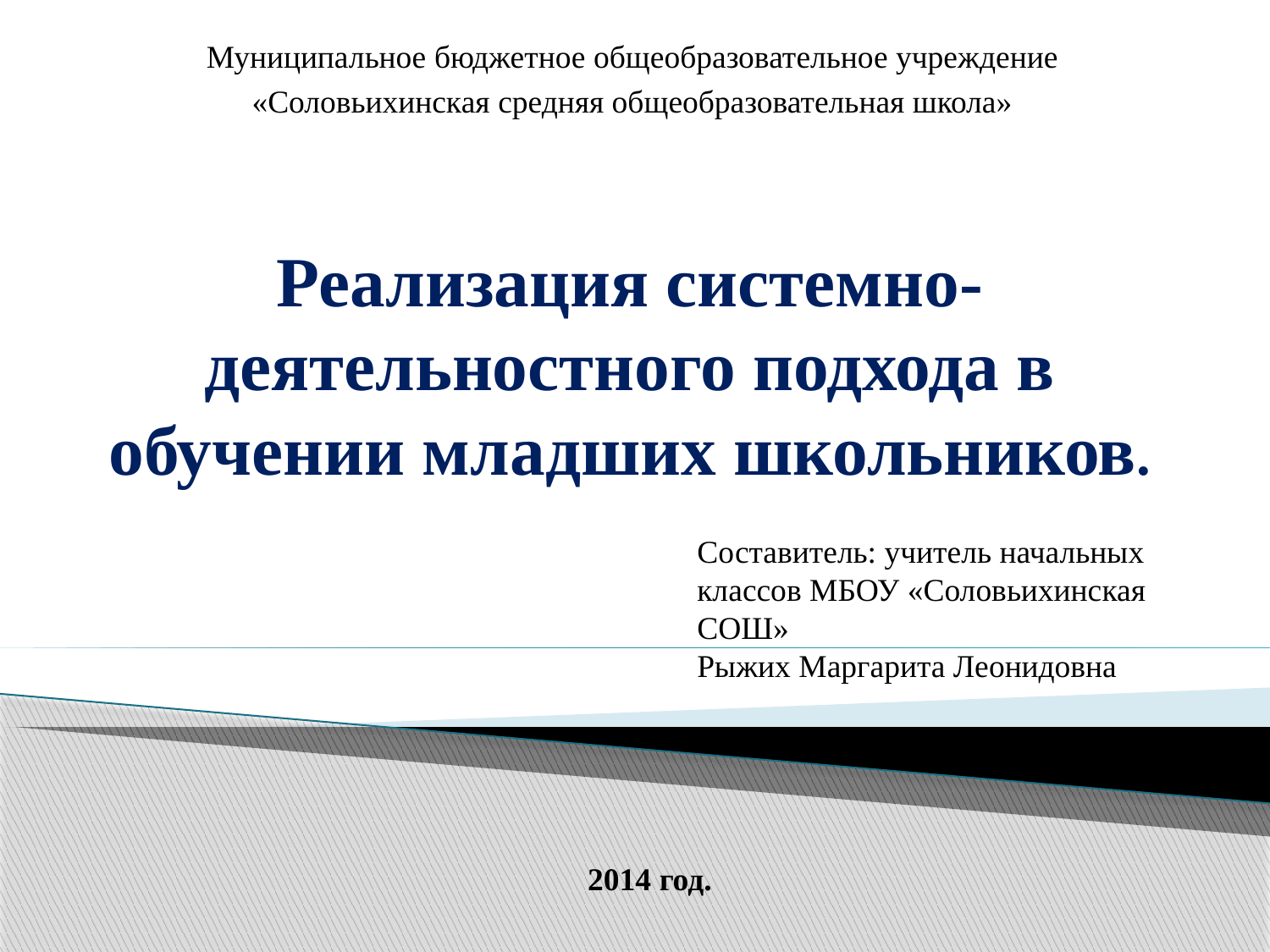

Муниципальное бюджетное общеобразовательное учреждение
«Соловьихинская средняя общеобразовательная школа»
# Реализация системно-деятельностного подхода в обучении младших школьников.
Составитель: учитель начальных классов МБОУ «Соловьихинская СОШ»
Рыжих Маргарита Леонидовна
2014 год.